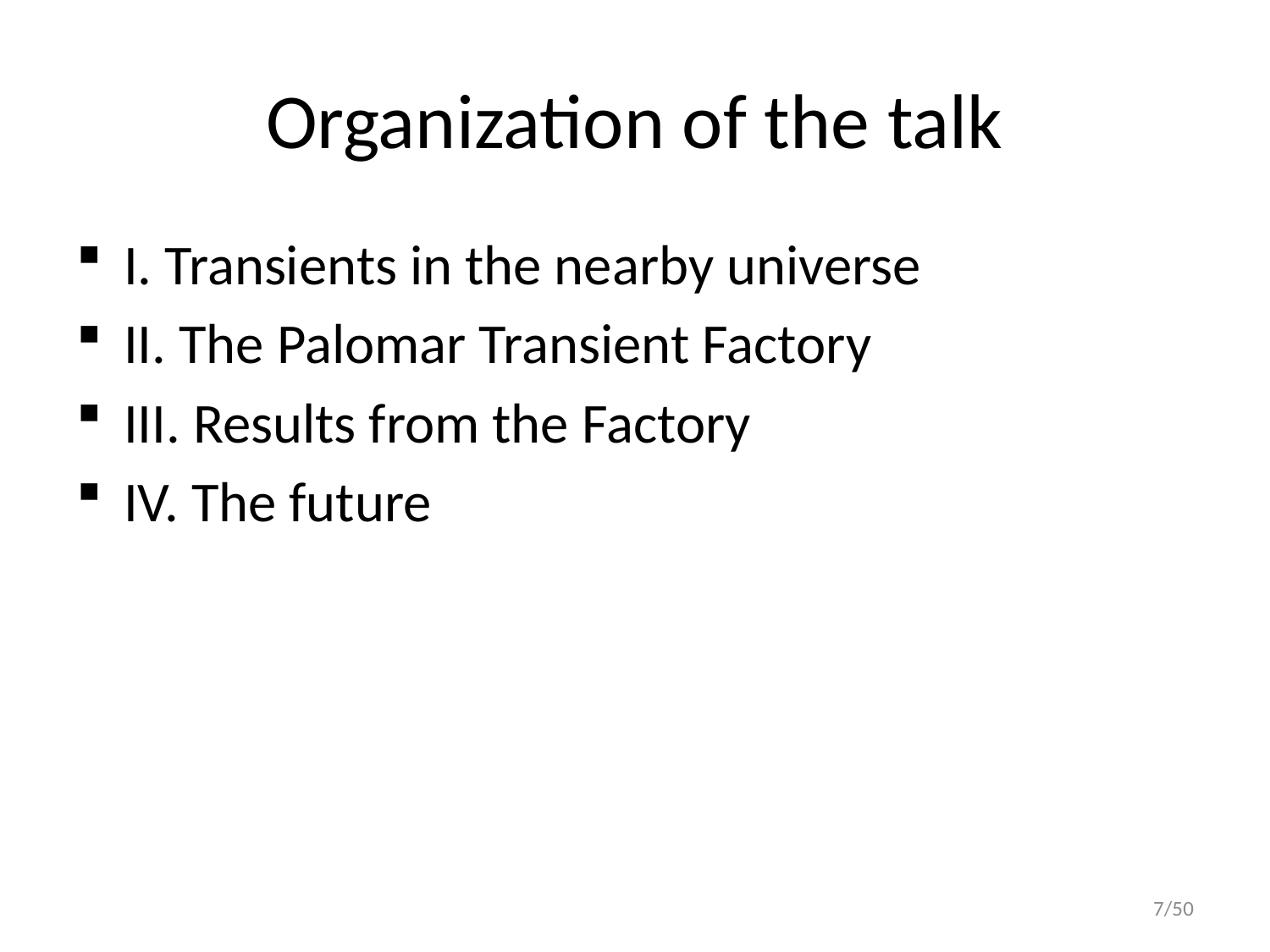

# Organization of the talk
I. Transients in the nearby universe
II. The Palomar Transient Factory
III. Results from the Factory
IV. The future
7/50